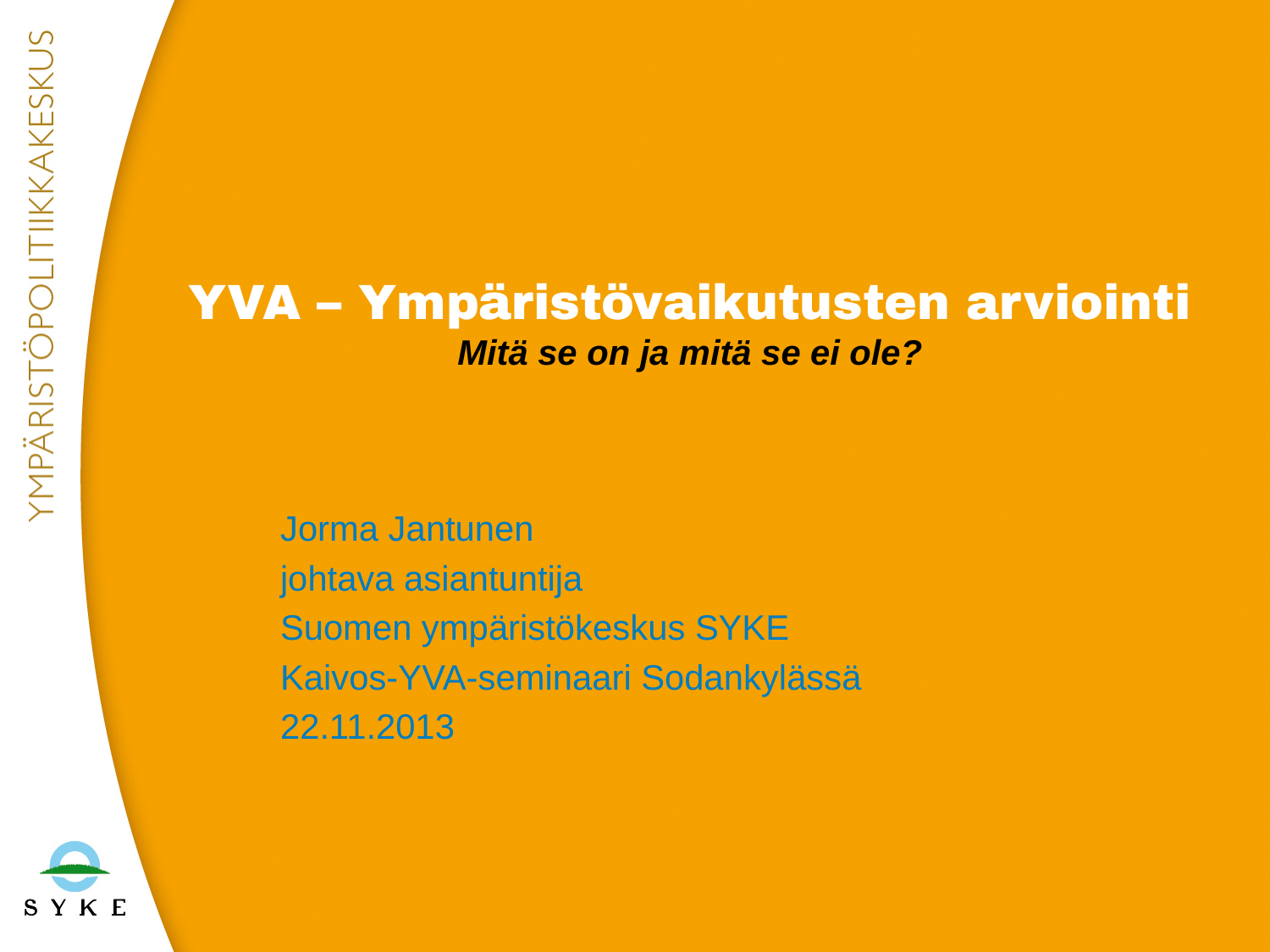

# YVA – Ympäristövaikutusten arviointi Mitä se on ja mitä se ei ole?
Jorma Jantunen
johtava asiantuntija
Suomen ympäristökeskus SYKE
Kaivos-YVA-seminaari Sodankylässä
22.11.2013